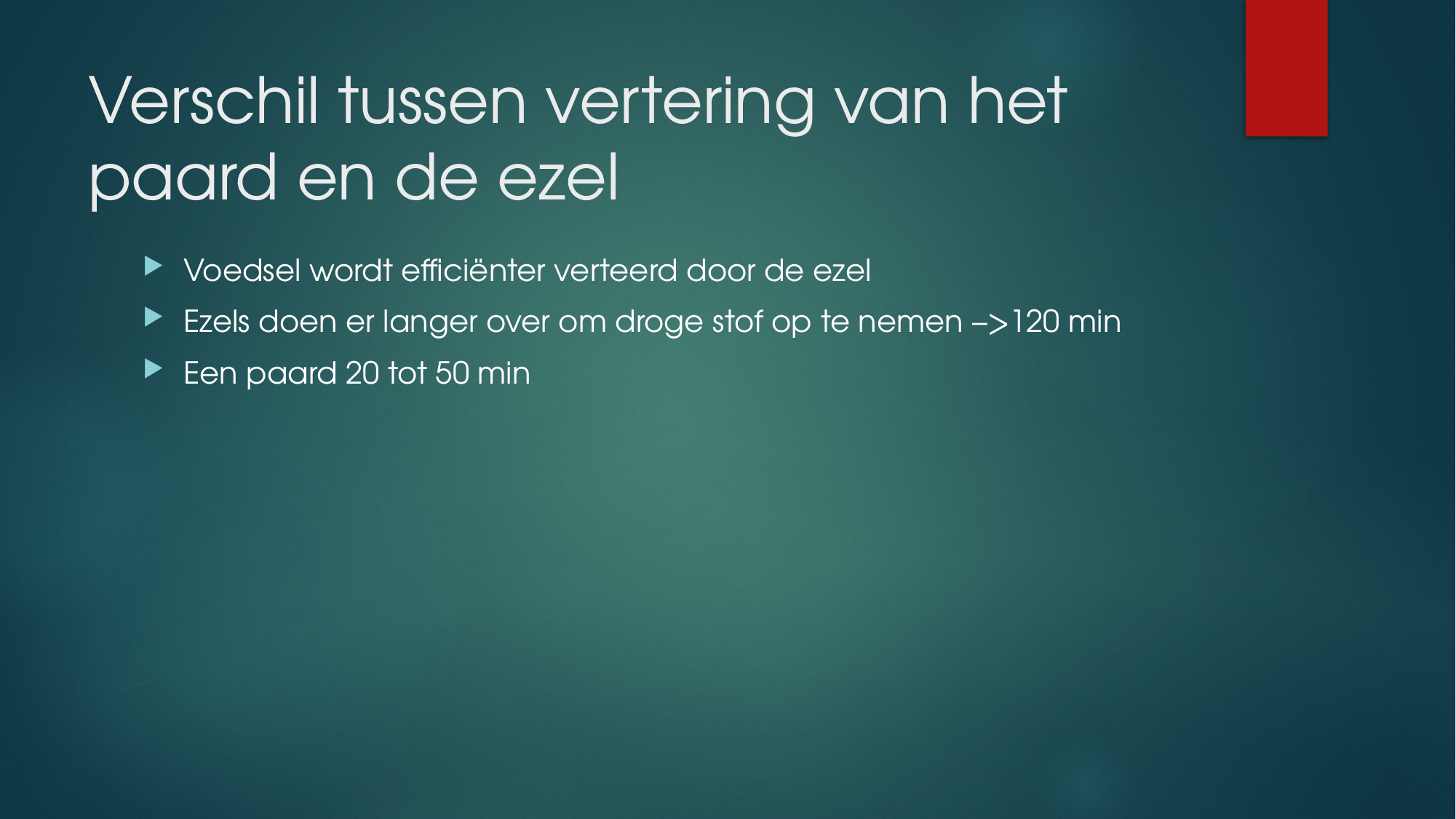

# Verschil tussen vertering van het paard en de ezel
Voedsel wordt efficiënter verteerd door de ezel
Ezels doen er langer over om droge stof op te nemen –>120 min
Een paard 20 tot 50 min